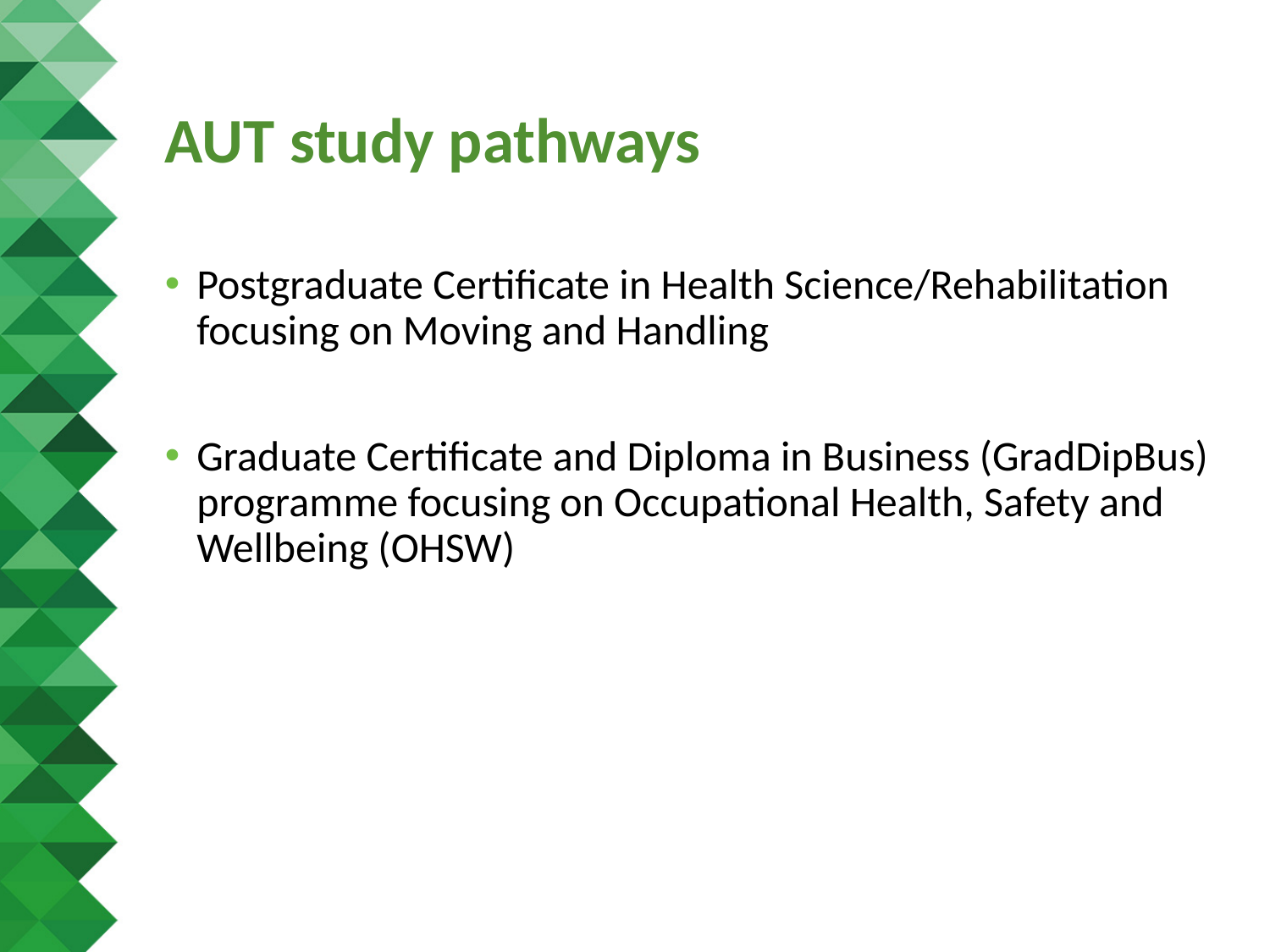

# AUT study pathways
Postgraduate Certificate in Health Science/Rehabilitation focusing on Moving and Handling

Graduate Certificate and Diploma in Business (GradDipBus) programme focusing on Occupational Health, Safety and Wellbeing (OHSW)